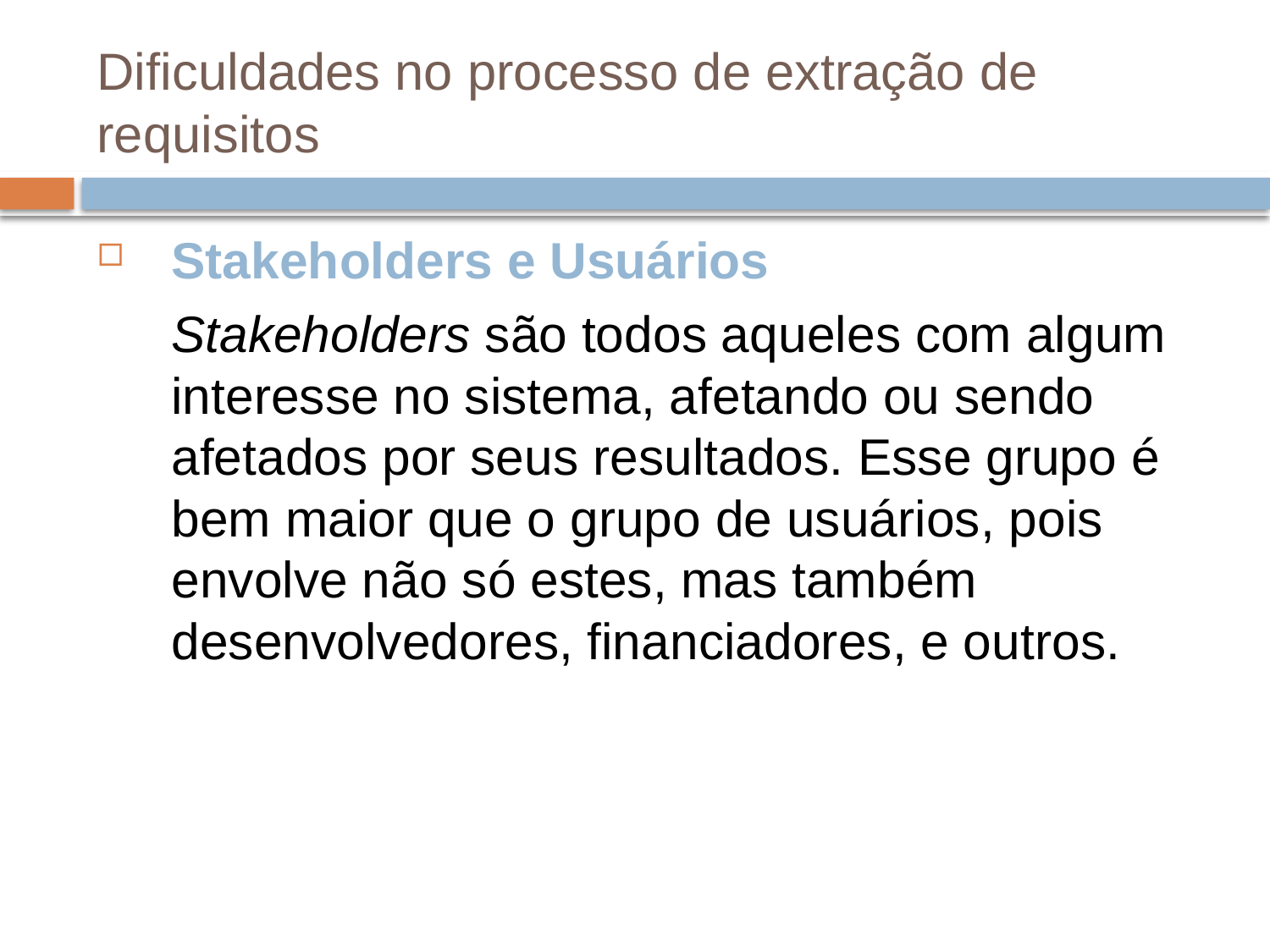

# Dificuldades no processo de extração de requisitos
Stakeholders e Usuários
	Stakeholders são todos aqueles com algum interesse no sistema, afetando ou sendo afetados por seus resultados. Esse grupo é bem maior que o grupo de usuários, pois envolve não só estes, mas também desenvolvedores, financiadores, e outros.